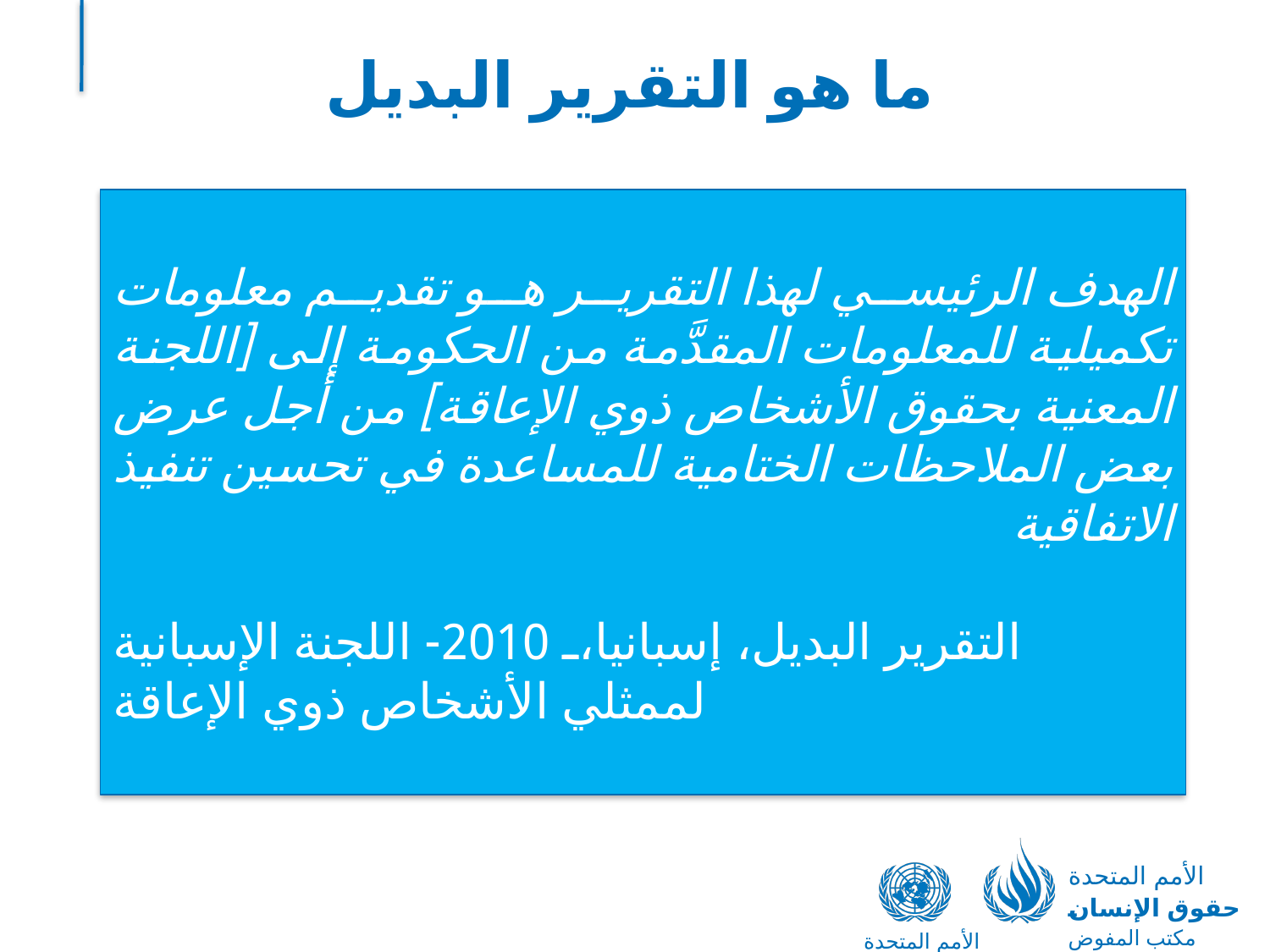

# ما هو التقرير البديل
الهدف الرئيسي لهذا التقرير هو تقديم معلومات تكميلية للمعلومات المقدَّمة من الحكومة إلى [اللجنة المعنية بحقوق الأشخاص ذوي الإعاقة] من أجل عرض بعض الملاحظات الختامية للمساعدة في تحسين تنفيذ الاتفاقية

التقرير البديل، إسبانيا، 2010- اللجنة الإسبانية لممثلي الأشخاص ذوي الإعاقة

الأمم المتحدة
حقوق الإنسان
مكتب المفوض السامي
الأمم المتحدة